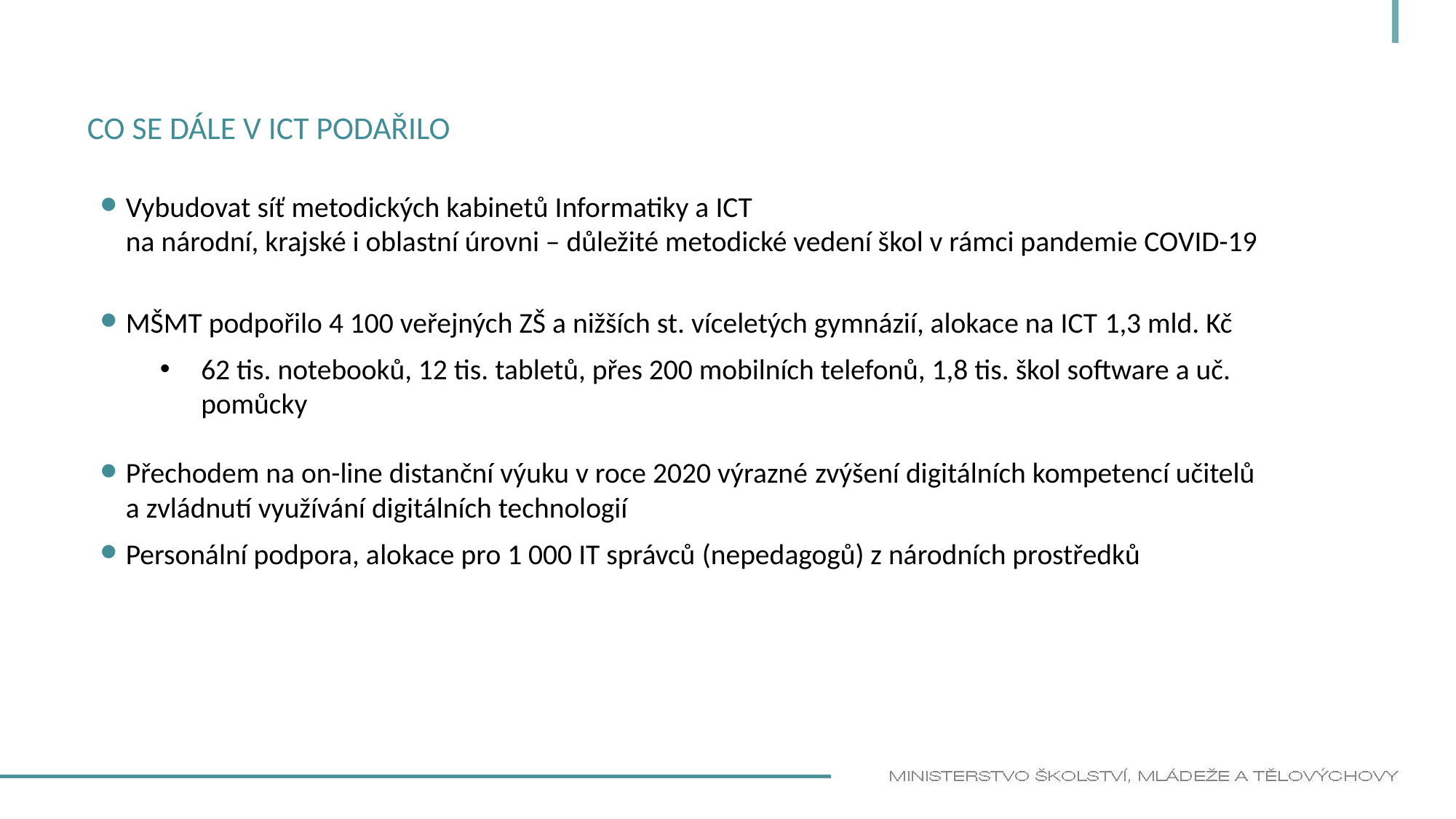

# Co se dále v ICT podařilo
Vybudovat síť metodických kabinetů Informatiky a ICT
na národní, krajské i oblastní úrovni – důležité metodické vedení škol v rámci pandemie COVID-19
MŠMT podpořilo 4 100 veřejných ZŠ a nižších st. víceletých gymnázií, alokace na ICT 1,3 mld. Kč
62 tis. notebooků, 12 tis. tabletů, přes 200 mobilních telefonů, 1,8 tis. škol software a uč. pomůcky
Přechodem na on-line distanční výuku v roce 2020 výrazné zvýšení digitálních kompetencí učitelů a zvládnutí využívání digitálních technologií
Personální podpora, alokace pro 1 000 IT správců (nepedagogů) z národních prostředků